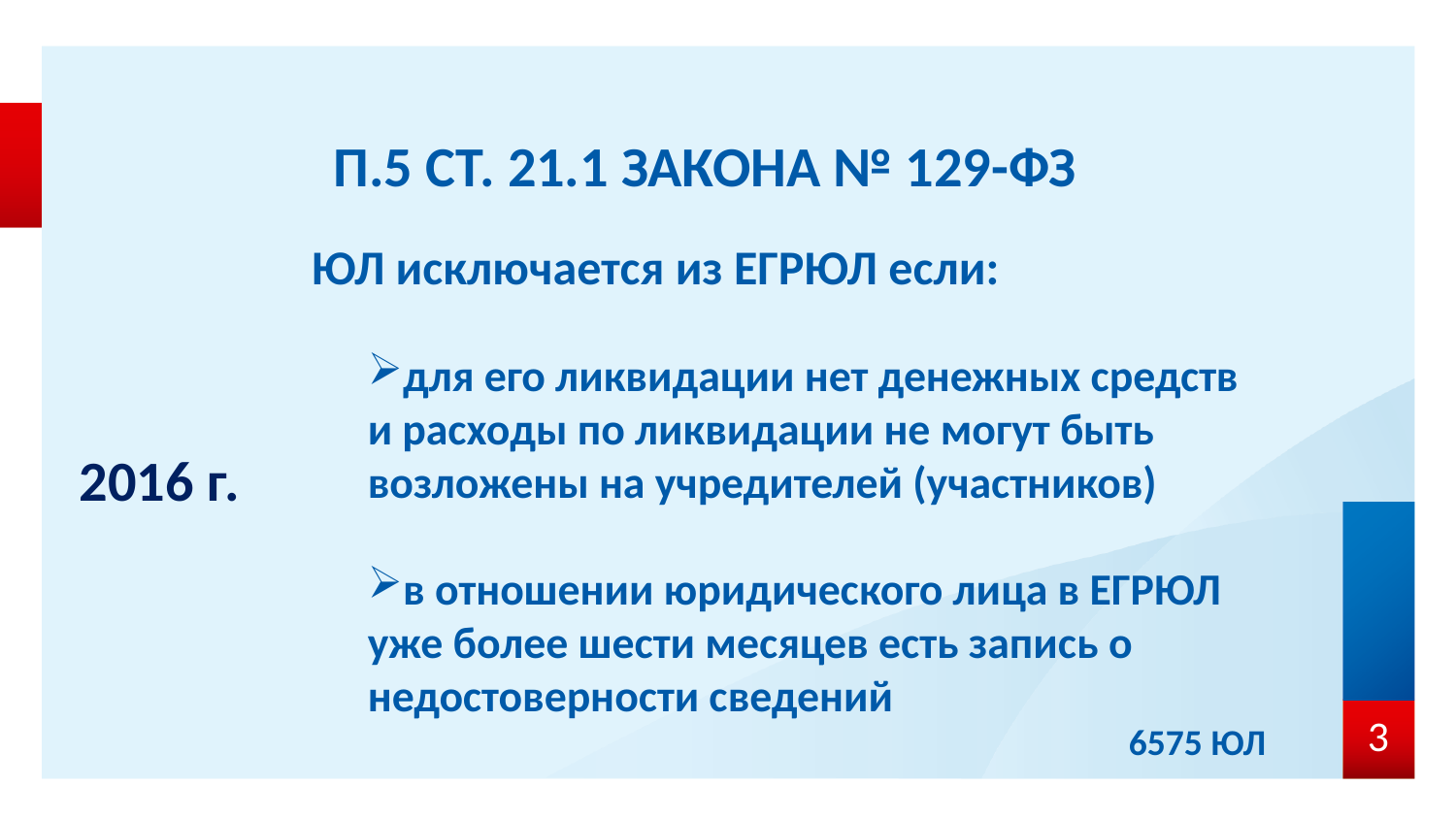

# П.5 СТ. 21.1 ЗАКОНА № 129-ФЗ
ЮЛ исключается из ЕГРЮЛ если:

для его ликвидации нет денежных средств
и расходы по ликвидации не могут быть
возложены на учредителей (участников)

в отношении юридического лица в ЕГРЮЛ
уже более шести месяцев есть запись о
недостоверности сведений

2016 г.
6575 ЮЛ
3